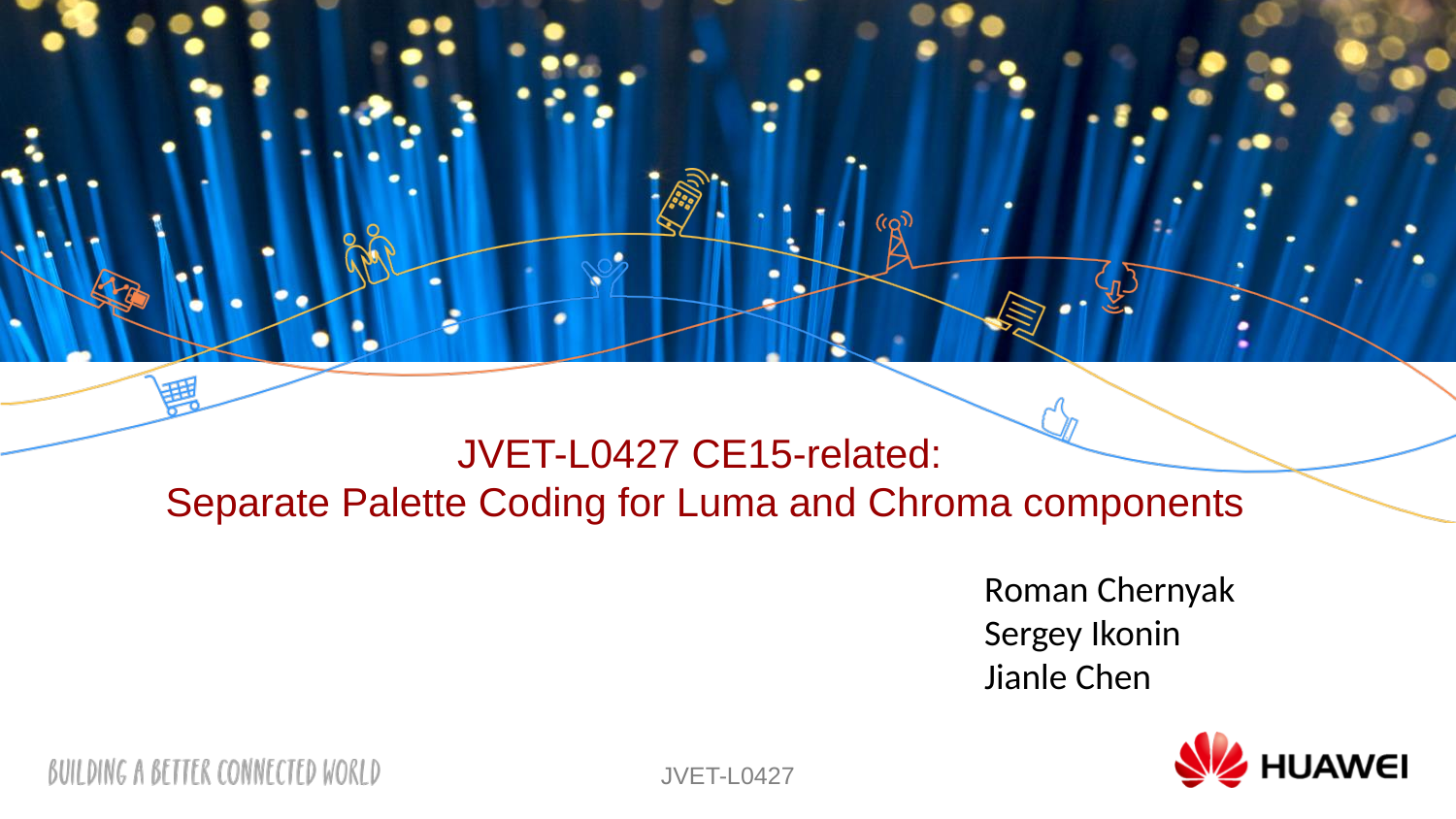

# JVET-L0427 CE15-related: Separate Palette Coding for Luma and Chroma components
Roman Chernyak
Sergey Ikonin
Jianle Chen